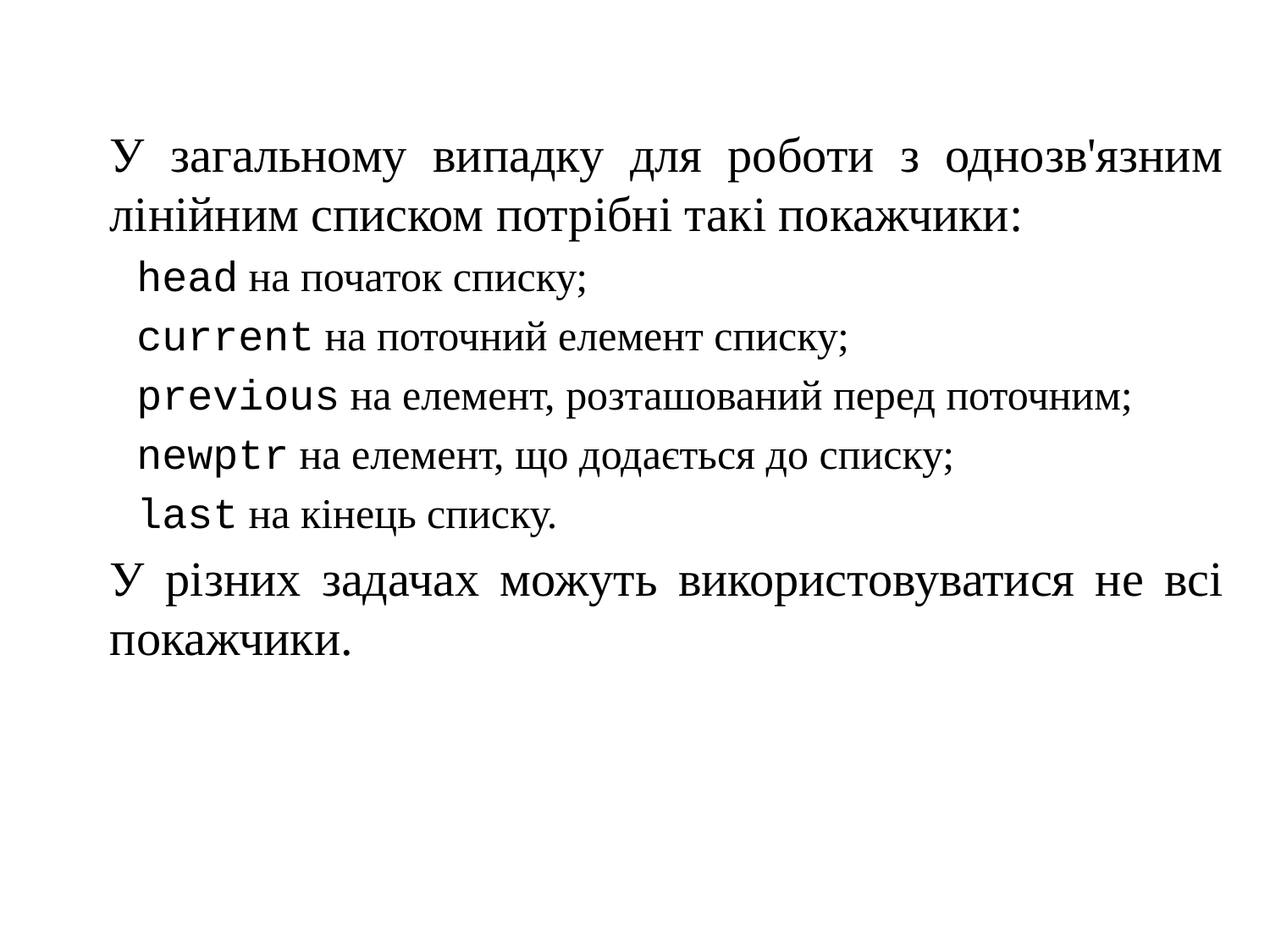

У загальному випадку для роботи з однозв'язним лінійним списком потрібні такі покажчики:
head на початок списку;
current на поточний елемент списку;
previous на елемент, розташований перед поточним;
newptr на елемент, що додається до списку;
last на кінець списку.
	У різних задачах можуть використовуватися не всі покажчики.